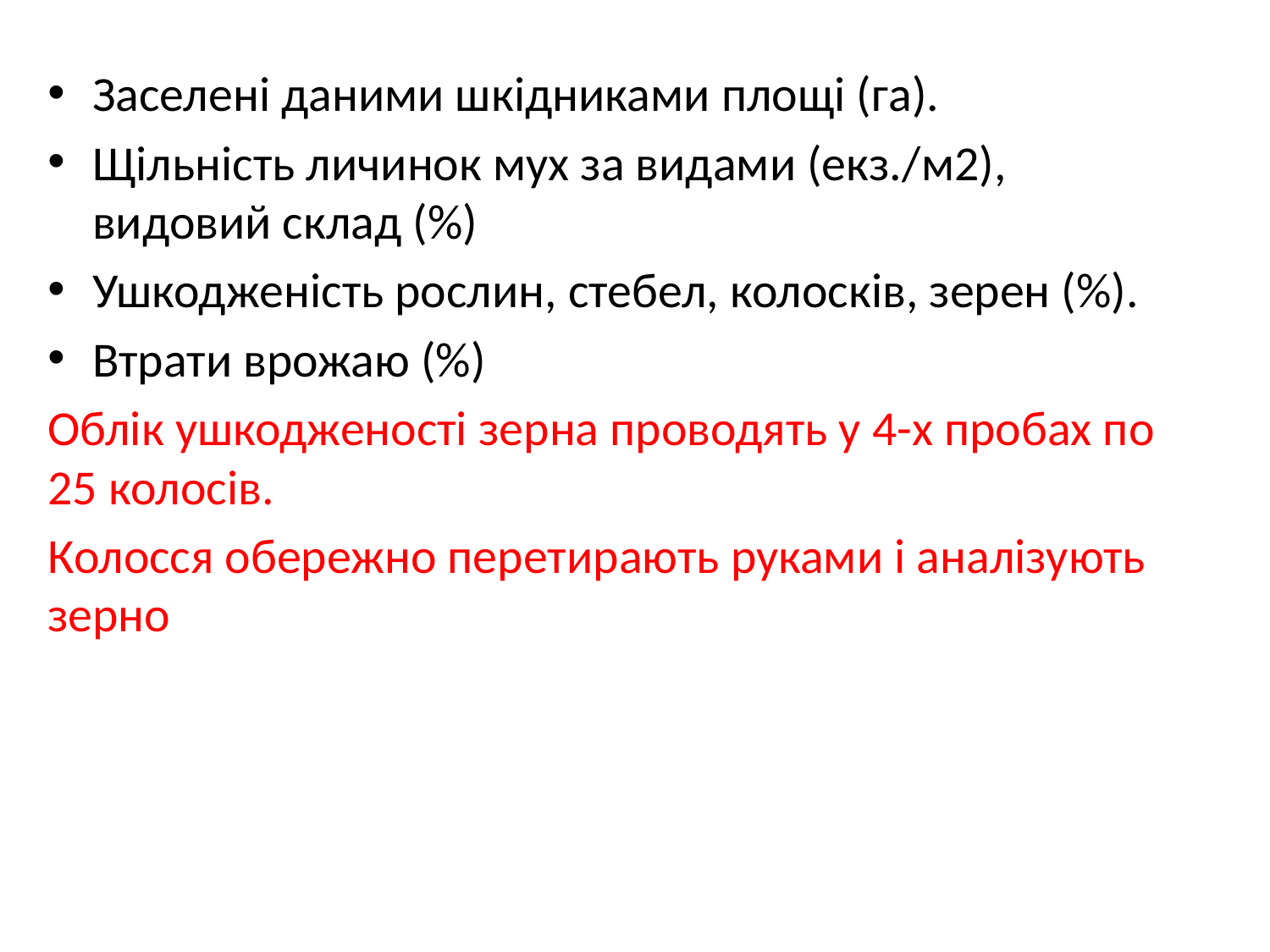

Заселені даними шкідниками площі (га).
Щільність личинок мух за видами (екз./м2), видовий склад (%)
Ушкодженість рослин, стебел, колосків, зерен (%).
Втрати врожаю (%)
Облік ушкодженості зерна проводять у 4-х пробах по 25 колосів.
Колосся обережно перетирають руками і аналізують зерно